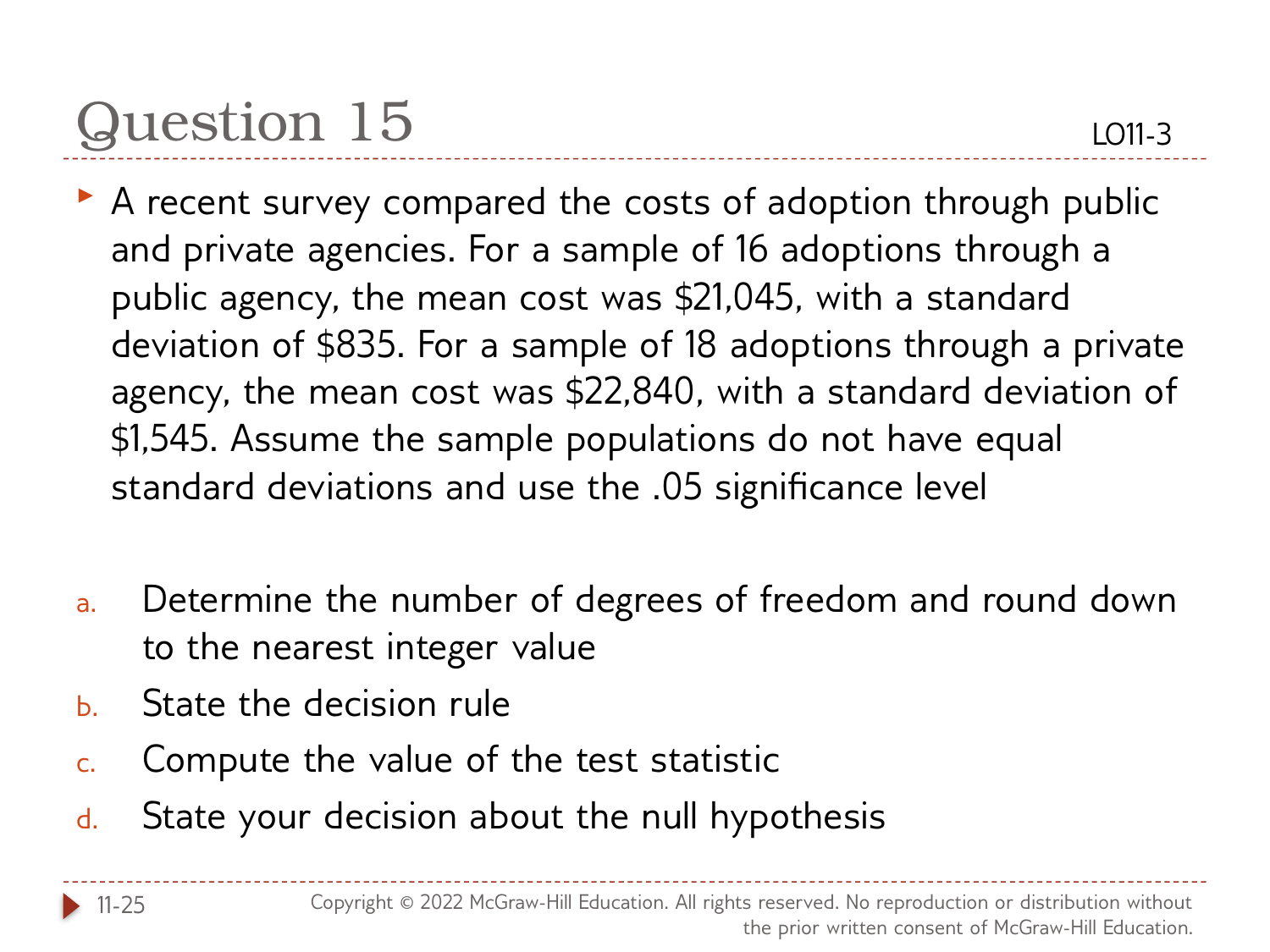

# Question 15
LO11-3
A recent survey compared the costs of adoption through public and private agencies. For a sample of 16 adoptions through a public agency, the mean cost was $21,045, with a standard deviation of $835. For a sample of 18 adoptions through a private agency, the mean cost was $22,840, with a standard deviation of $1,545. Assume the sample populations do not have equal standard deviations and use the .05 significance level

Determine the number of degrees of freedom and round down to the nearest integer value
State the decision rule
Compute the value of the test statistic
State your decision about the null hypothesis
11-25
Copyright © 2022 McGraw-Hill Education. All rights reserved. No reproduction or distribution without the prior written consent of McGraw-Hill Education.